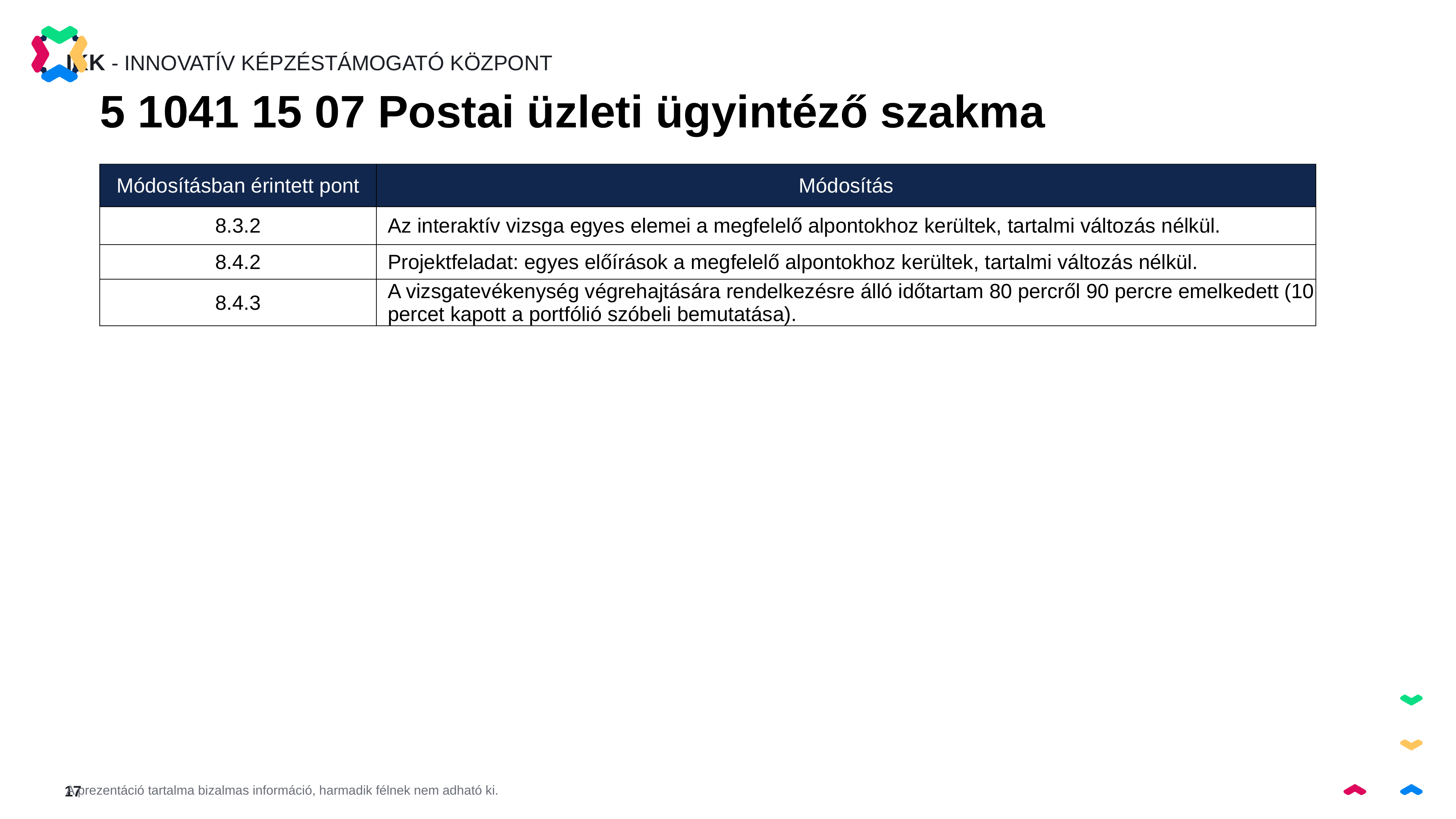

5 1041 15 07 Postai üzleti ügyintéző szakma

| Módosításban érintett pont | Módosítás |
| --- | --- |
| 8.3.2 | Az interaktív vizsga egyes elemei a megfelelő alpontokhoz kerültek, tartalmi változás nélkül. |
| 8.4.2 | Projektfeladat: egyes előírások a megfelelő alpontokhoz kerültek, tartalmi változás nélkül. |
| 8.4.3 | A vizsgatevékenység végrehajtására rendelkezésre álló időtartam 80 percről 90 percre emelkedett (10 percet kapott a portfólió szóbeli bemutatása). |